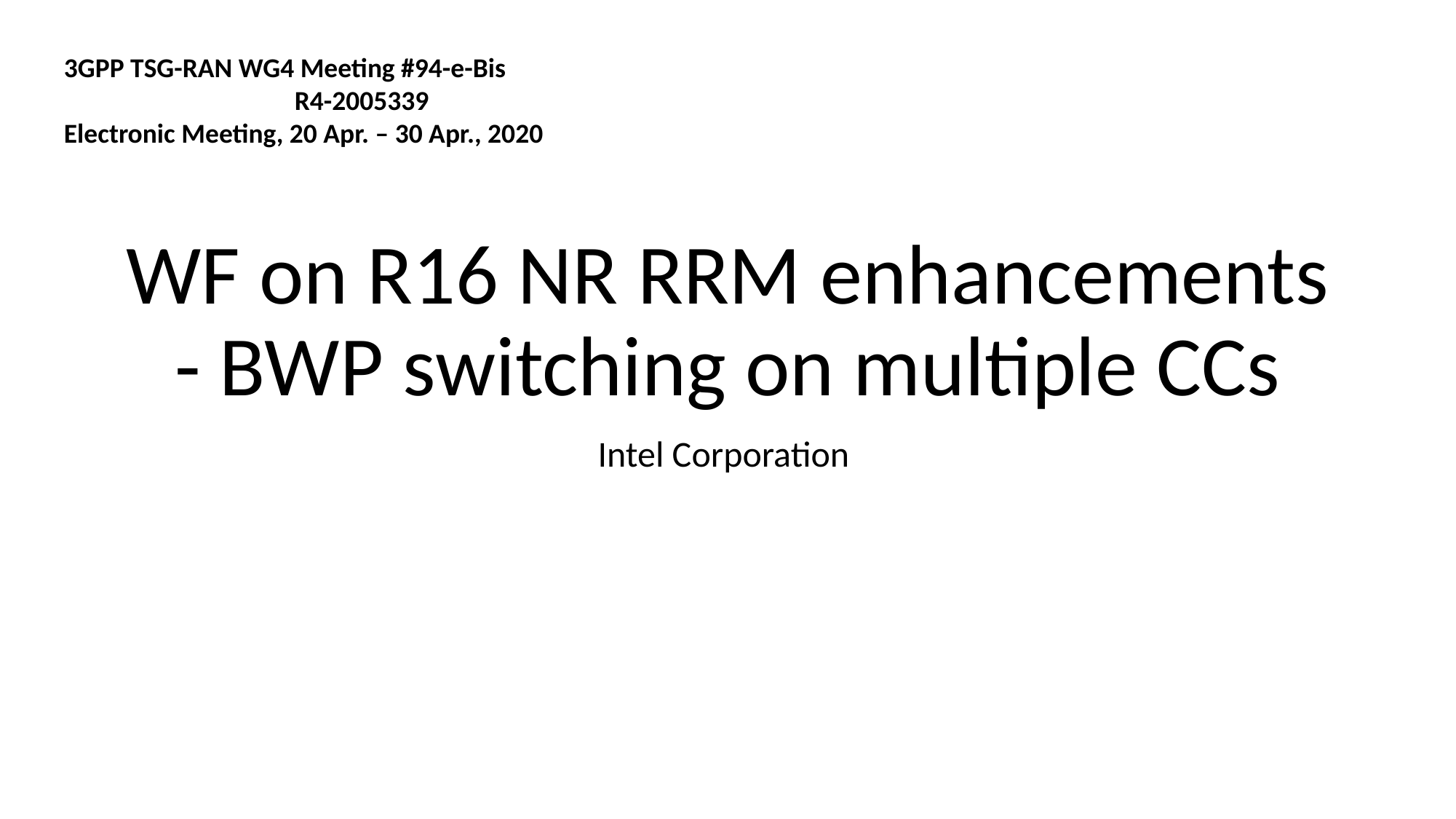

3GPP TSG-RAN WG4 Meeting #94-e-Bis                             	            								  R4-2005339
Electronic Meeting, 20 Apr. – 30 Apr., 2020

# WF on R16 NR RRM enhancements - BWP switching on multiple CCs
Intel Corporation